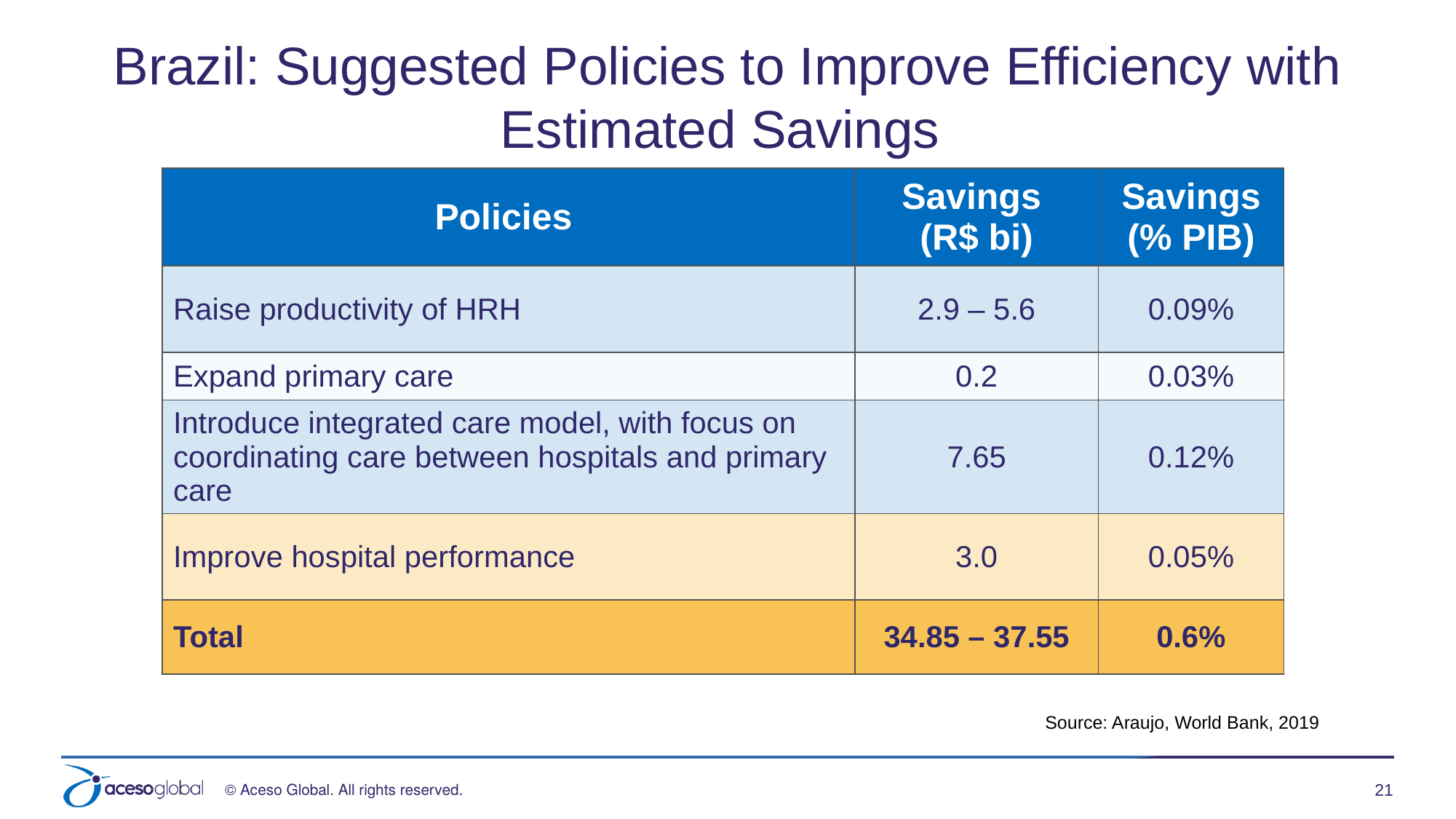

# Brazil: Suggested Policies to Improve Efficiency with Estimated Savings
| Policies | Savings (R$ bi) | Savings (% PIB) |
| --- | --- | --- |
| Raise productivity of HRH | 2.9 – 5.6 | 0.09% |
| Expand primary care | 0.2 | 0.03% |
| Introduce integrated care model, with focus on coordinating care between hospitals and primary care | 7.65 | 0.12% |
| Improve hospital performance | 3.0 | 0.05% |
| Total | 34.85 – 37.55 | 0.6% |
Source: Araujo, World Bank, 2019
21